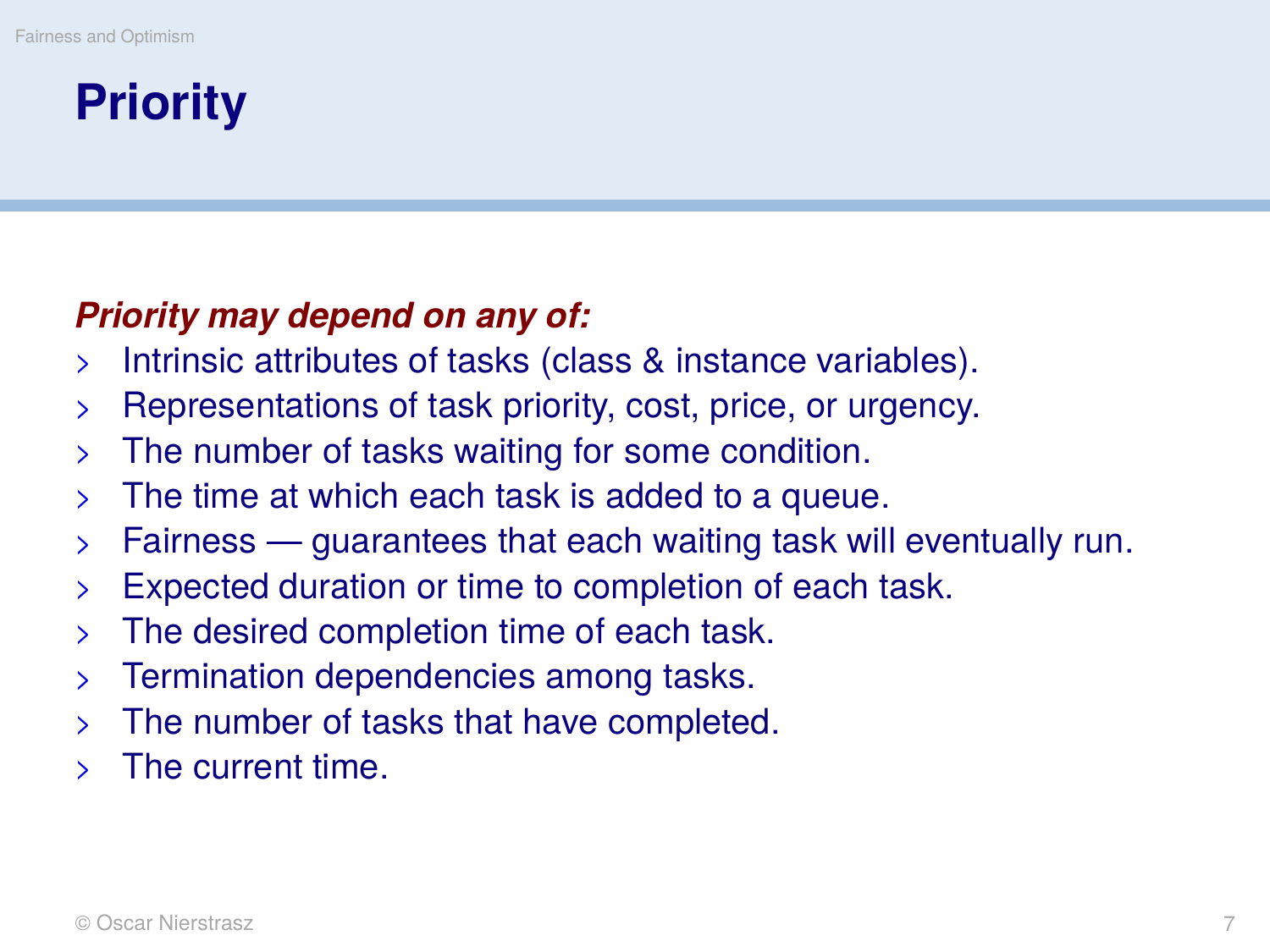

Fairness and Optimism
# Priority
Priority may depend on any of:
Intrinsic attributes of tasks (class & instance variables).
Representations of task priority, cost, price, or urgency.
The number of tasks waiting for some condition.
The time at which each task is added to a queue.
Fairness — guarantees that each waiting task will eventually run.
Expected duration or time to completion of each task.
The desired completion time of each task.
Termination dependencies among tasks.
The number of tasks that have completed.
The current time.
© Oscar Nierstrasz
7